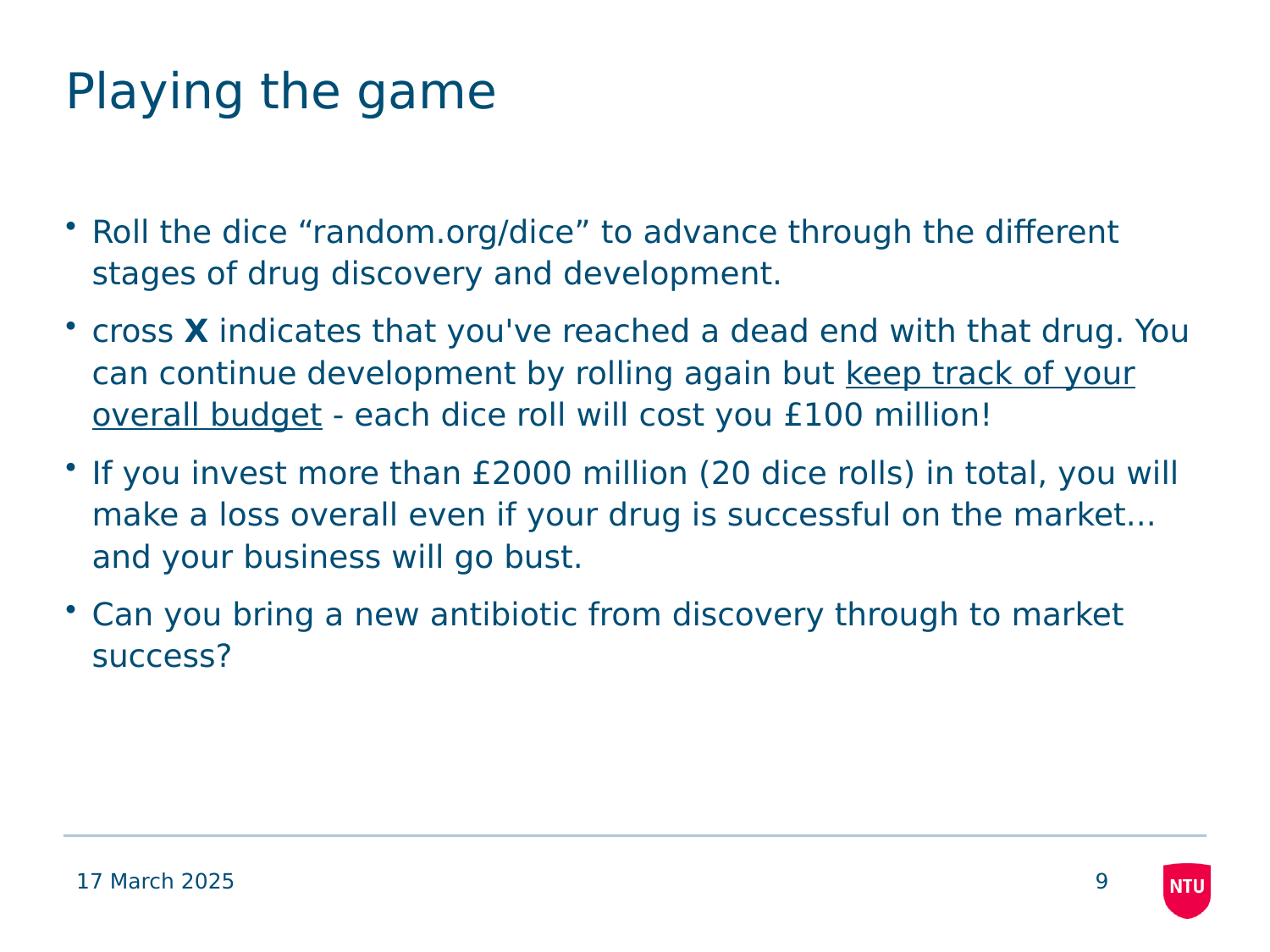

# Playing the game
Roll the dice “random.org/dice” to advance through the different stages of drug discovery and development.
cross X indicates that you've reached a dead end with that drug. You can continue development by rolling again but keep track of your overall budget - each dice roll will cost you £100 million!
If you invest more than £2000 million (20 dice rolls) in total, you will make a loss overall even if your drug is successful on the market... and your business will go bust.
Can you bring a new antibiotic from discovery through to market success?

17 March 2025
9